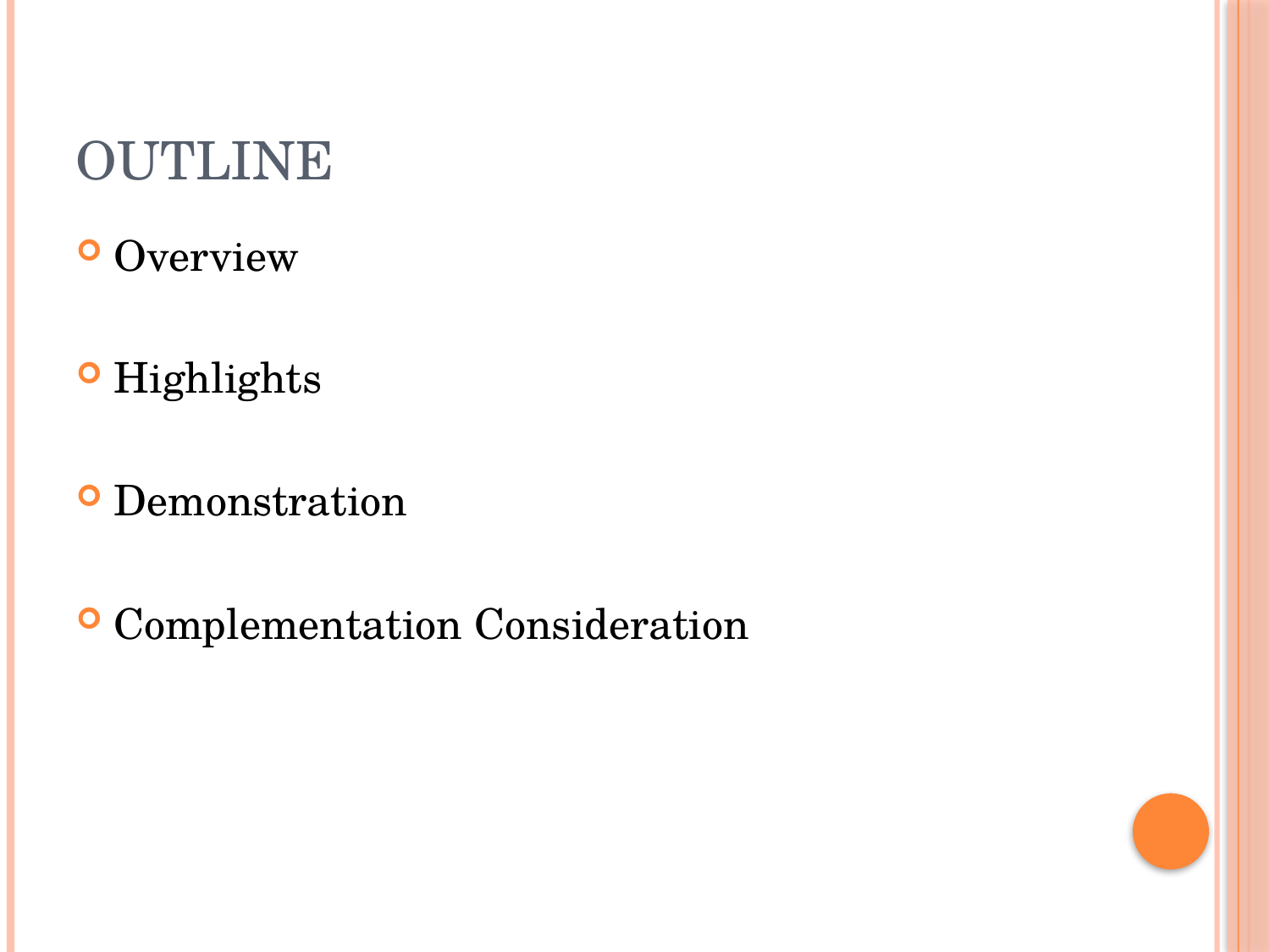

# Outline
Overview

Highlights

Demonstration

Complementation Consideration